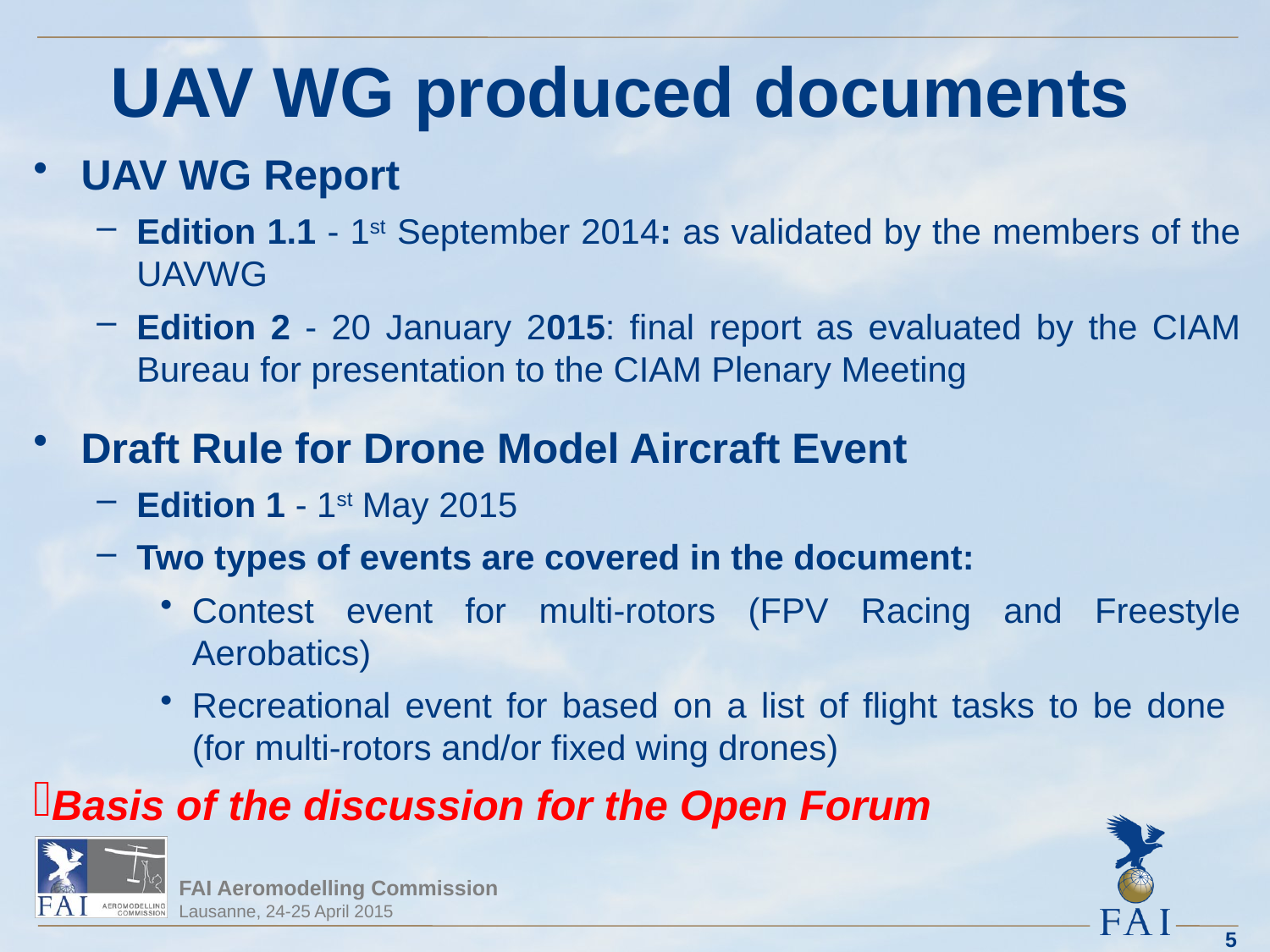

# UAV WG produced documents
UAV WG Report
Edition 1.1 - 1st September 2014: as validated by the members of the UAVWG
Edition 2 - 20 January 2015: final report as evaluated by the CIAM Bureau for presentation to the CIAM Plenary Meeting
Draft Rule for Drone Model Aircraft Event
Edition 1 - 1st May 2015
Two types of events are covered in the document:
Contest event for multi-rotors (FPV Racing and Freestyle Aerobatics)
Recreational event for based on a list of flight tasks to be done  (for multi-rotors and/or fixed wing drones)
Basis of the discussion for the Open Forum